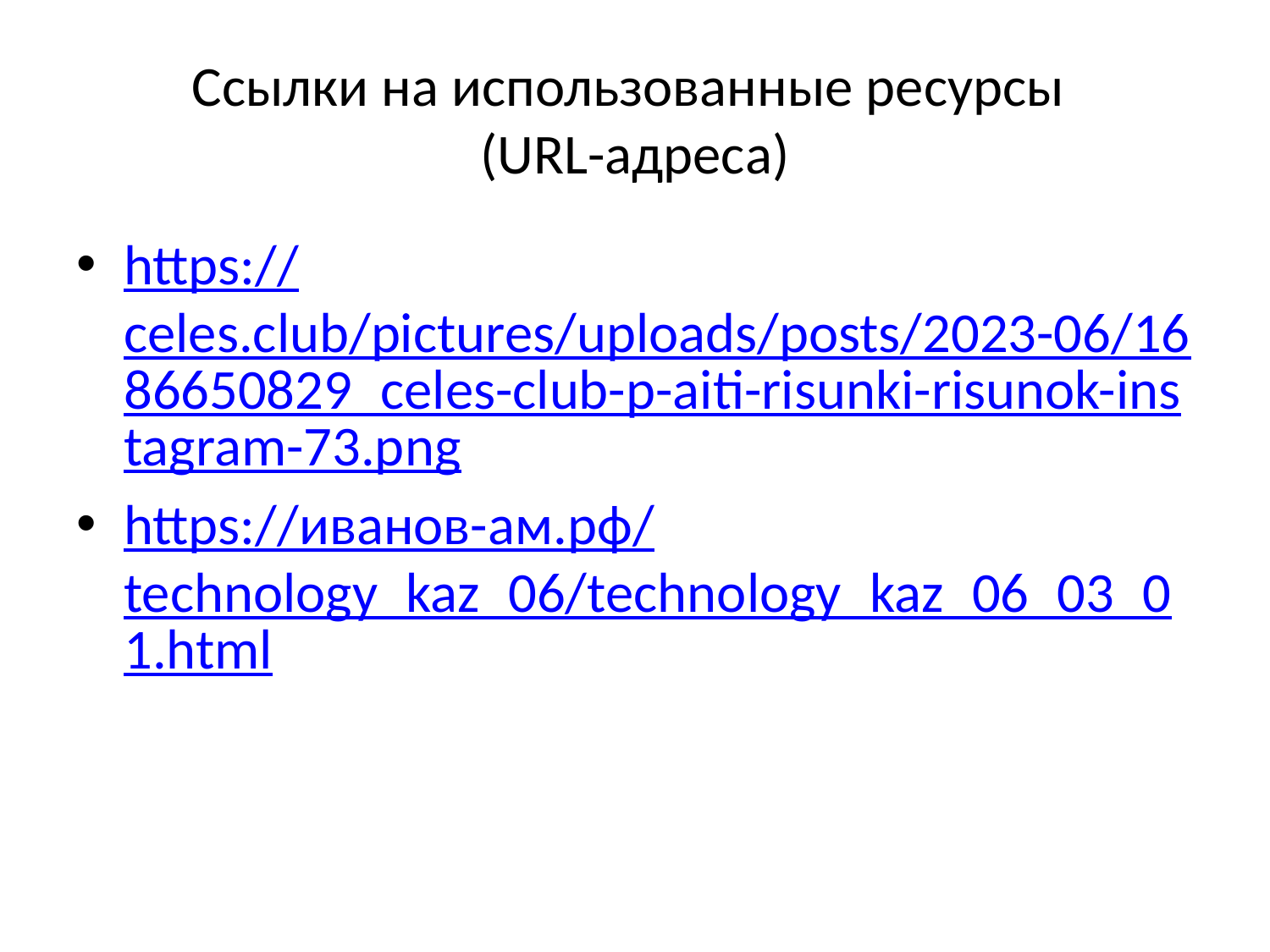

# Ссылки на использованные ресурсы (URL-адреса)
https://celes.club/pictures/uploads/posts/2023-06/1686650829_celes-club-p-aiti-risunki-risunok-instagram-73.png
https://иванов-ам.рф/technology_kaz_06/technology_kaz_06_03_01.html